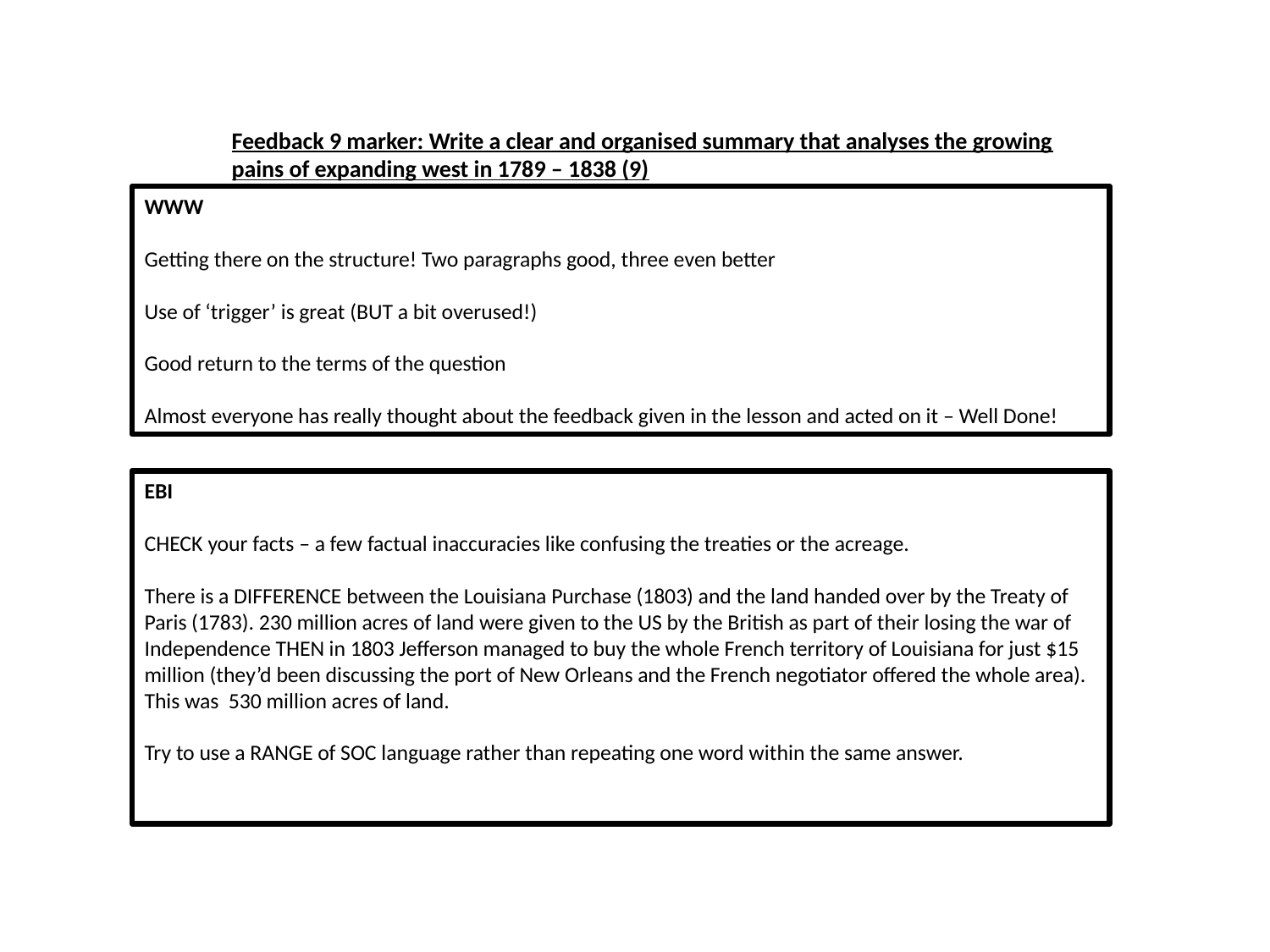

Feedback 9 marker: Write a clear and organised summary that analyses the growing pains of expanding west in 1789 – 1838 (9)
WWW

Getting there on the structure! Two paragraphs good, three even better

Use of ‘trigger’ is great (BUT a bit overused!)

Good return to the terms of the question

Almost everyone has really thought about the feedback given in the lesson and acted on it – Well Done!
EBI

CHECK your facts – a few factual inaccuracies like confusing the treaties or the acreage.

There is a DIFFERENCE between the Louisiana Purchase (1803) and the land handed over by the Treaty of Paris (1783). 230 million acres of land were given to the US by the British as part of their losing the war of Independence THEN in 1803 Jefferson managed to buy the whole French territory of Louisiana for just $15 million (they’d been discussing the port of New Orleans and the French negotiator offered the whole area). This was  530 million acres of land.

Try to use a RANGE of SOC language rather than repeating one word within the same answer.